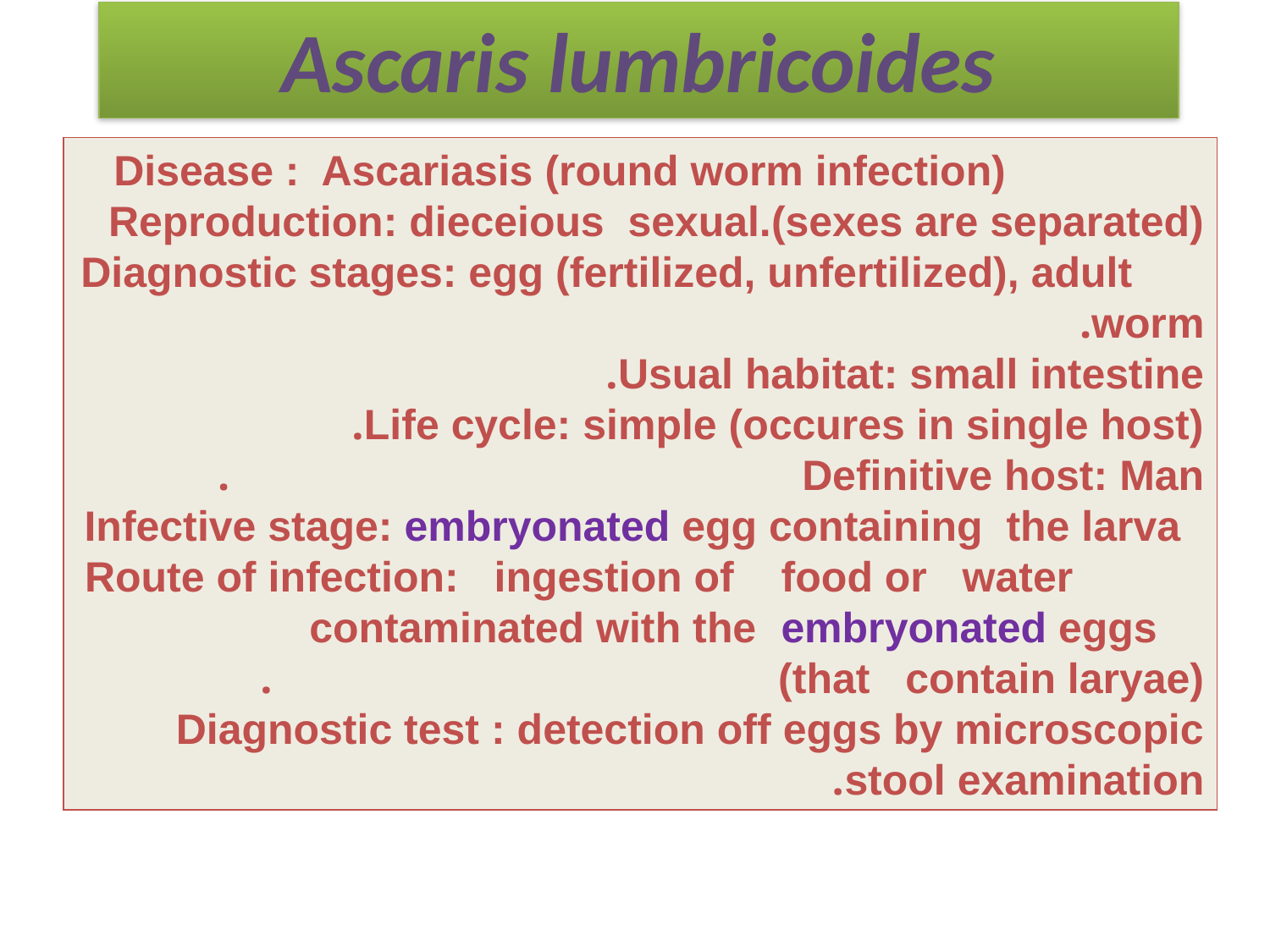

Ascaris lumbricoides
                  Disease :  Ascariasis (round worm infection)
Reproduction: dieceious  sexual.(sexes are separated)
Diagnostic stages: egg (fertilized, unfertilized), adult       worm.
Usual habitat: small intestine.
Life cycle: simple (occures in single host).
Definitive host: Man                                                    .
Infective stage: embryonated egg containing  the larva   Route of infection:   ingestion of    food or   water                           contaminated with the  embryonated eggs     (that   contain laryae)                                              .
Diagnostic test : detection off eggs by microscopic stool examination.